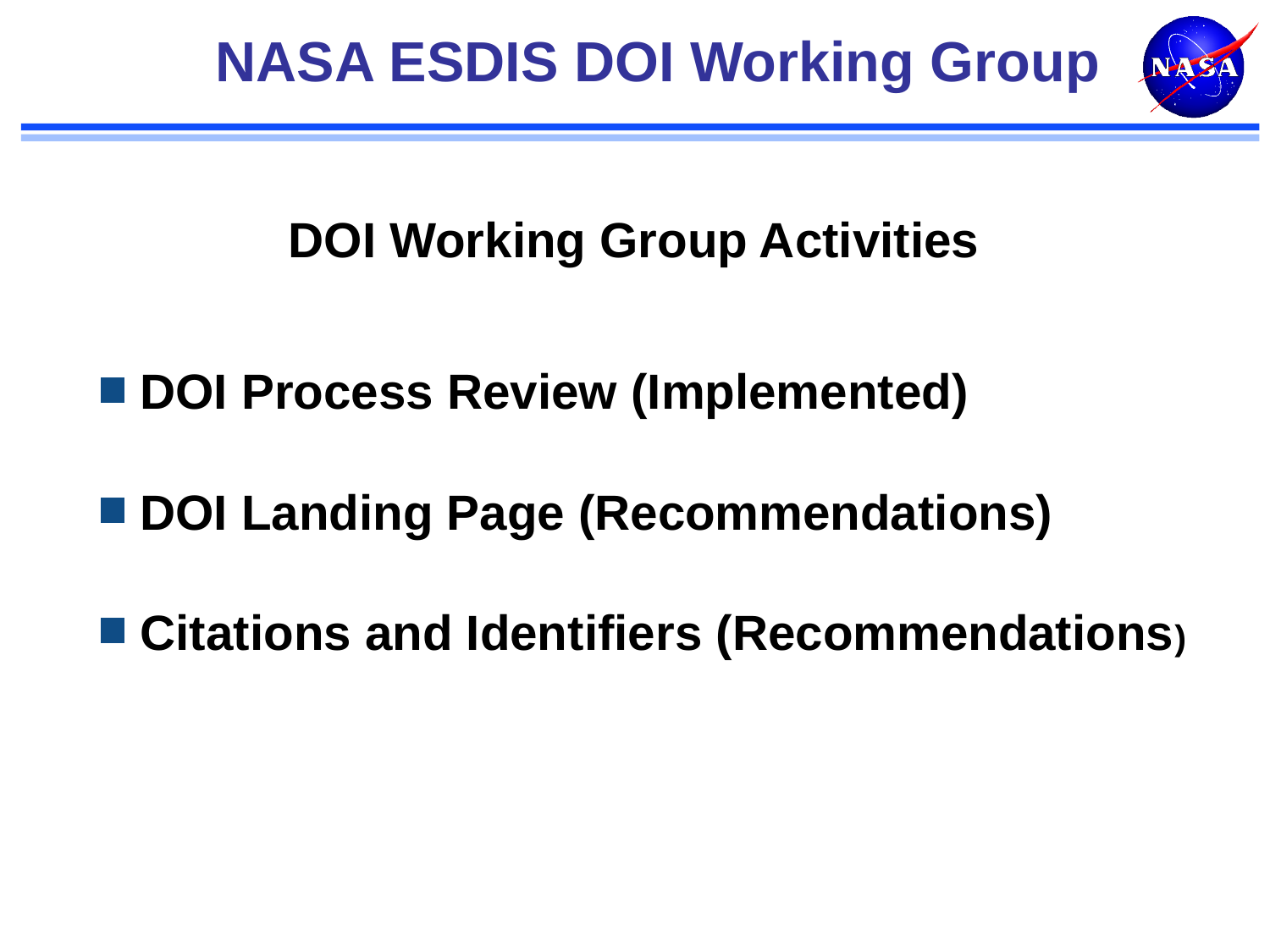

# NASA ESDIS DOI Working Group
DOI Working Group Activities
DOI Process Review (Implemented)

DOI Landing Page (Recommendations)

Citations and Identifiers (Recommendations)